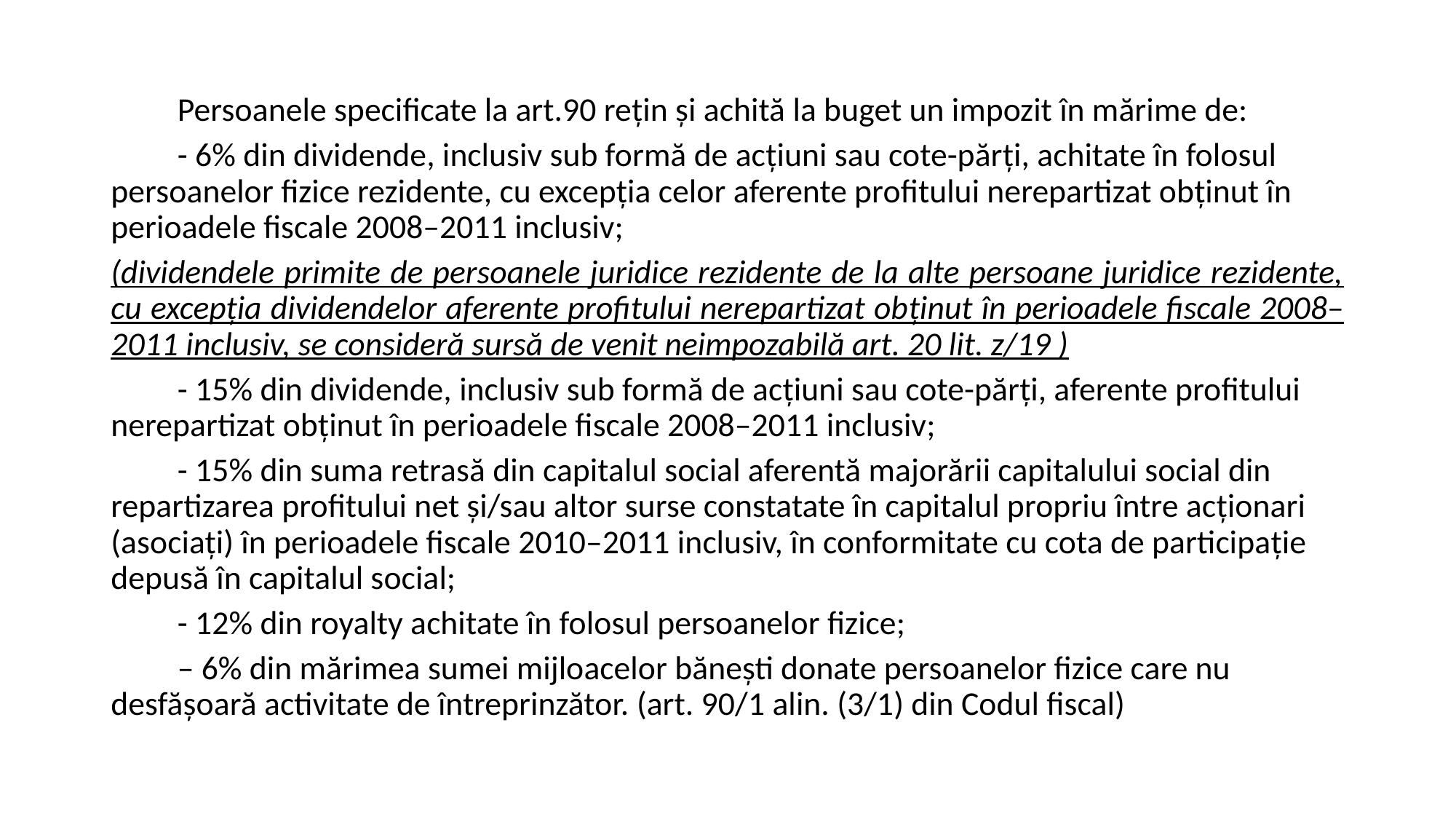

Persoanele specificate la art.90 reţin şi achită la buget un impozit în mărime de:
	- 6% din dividende, inclusiv sub formă de acţiuni sau cote-părţi, achitate în folosul persoanelor fizice rezidente, cu excepţia celor aferente profitului nerepartizat obţinut în perioadele fiscale 2008–2011 inclusiv;
(dividendele primite de persoanele juridice rezidente de la alte persoane juridice rezidente, cu excepţia dividendelor aferente profitului nerepartizat obţinut în perioadele fiscale 2008–2011 inclusiv, se consideră sursă de venit neimpozabilă art. 20 lit. z/19 )
	- 15% din dividende, inclusiv sub formă de acţiuni sau cote-părţi, aferente profitului nerepartizat obţinut în perioadele fiscale 2008–2011 inclusiv;
	- 15% din suma retrasă din capitalul social aferentă majorării capitalului social din repartizarea profitului net şi/sau altor surse constatate în capitalul propriu între acţionari (asociaţi) în perioadele fiscale 2010–2011 inclusiv, în conformitate cu cota de participaţie depusă în capitalul social;
	- 12% din royalty achitate în folosul persoanelor fizice;
	– 6% din mărimea sumei mijloacelor băneşti donate persoanelor fizice care nu desfăşoară activitate de întreprinzător. (art. 90/1 alin. (3/1) din Codul fiscal)